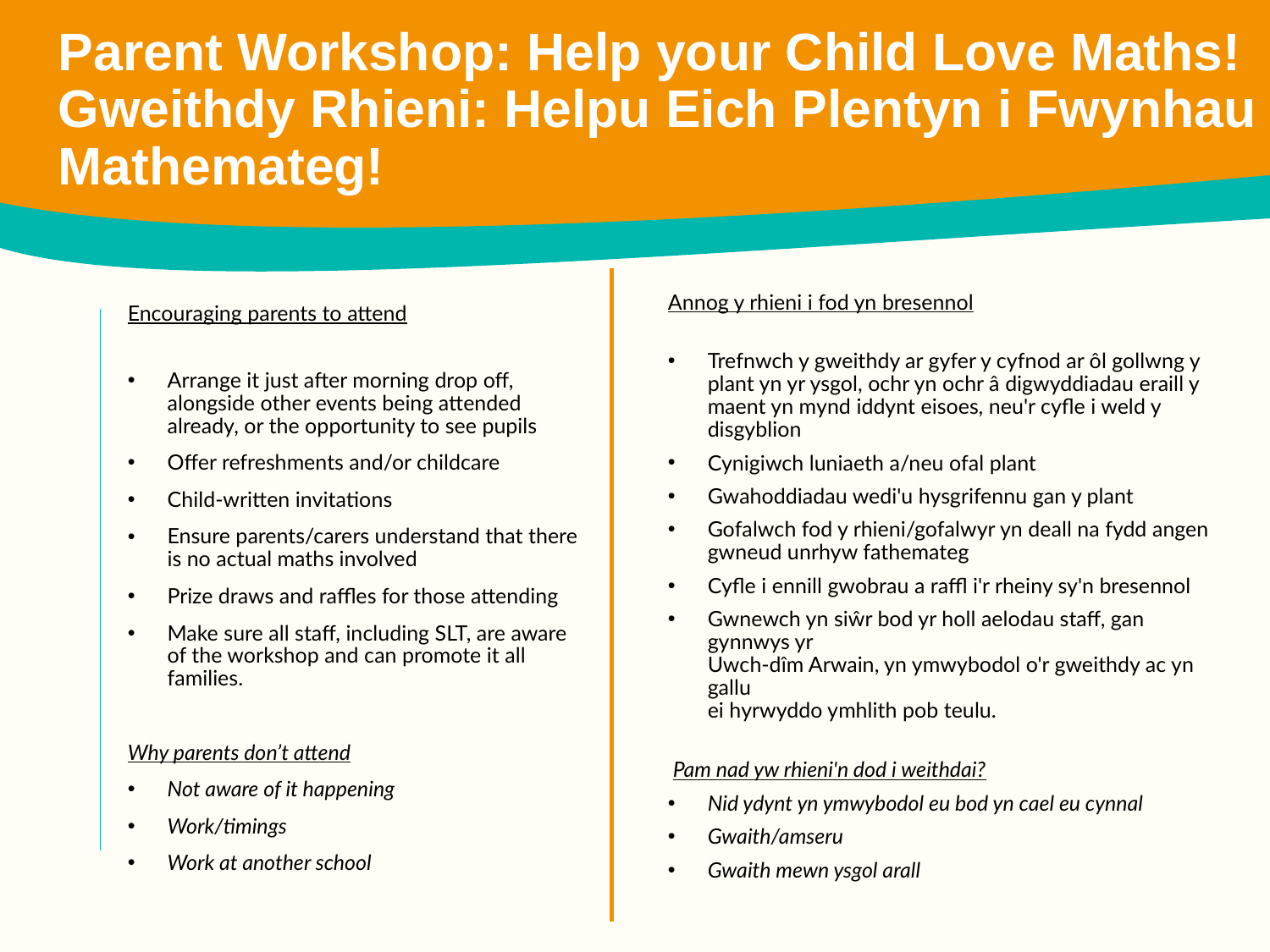

Parent Workshop: Help your Child Love Maths!
Gweithdy Rhieni: Helpu Eich Plentyn i Fwynhau Mathemateg!
Annog y rhieni i fod yn bresennol
Trefnwch y gweithdy ar gyfer y cyfnod ar ôl gollwng y plant yn yr ysgol, ochr yn ochr â digwyddiadau eraill y maent yn mynd iddynt eisoes, neu'r cyfle i weld y disgyblion
Cynigiwch luniaeth a/neu ofal plant
Gwahoddiadau wedi'u hysgrifennu gan y plant
Gofalwch fod y rhieni/gofalwyr yn deall na fydd angen gwneud unrhyw fathemateg
Cyfle i ennill gwobrau a raffl i'r rheiny sy'n bresennol
Gwnewch yn siŵr bod yr holl aelodau staff, gan gynnwys yr
Uwch-dîm Arwain, yn ymwybodol o'r gweithdy ac yn gallu
ei hyrwyddo ymhlith pob teulu.

 Pam nad yw rhieni'n dod i weithdai?
Nid ydynt yn ymwybodol eu bod yn cael eu cynnal
Gwaith/amseru
Gwaith mewn ysgol arall
Encouraging parents to attend
Arrange it just after morning drop off, alongside other events being attended already, or the opportunity to see pupils
Offer refreshments and/or childcare
Child-written invitations
Ensure parents/carers understand that there is no actual maths involved
Prize draws and raffles for those attending
Make sure all staff, including SLT, are aware of the workshop and can promote it all families.

Why parents don’t attend
Not aware of it happening
Work/timings
Work at another school